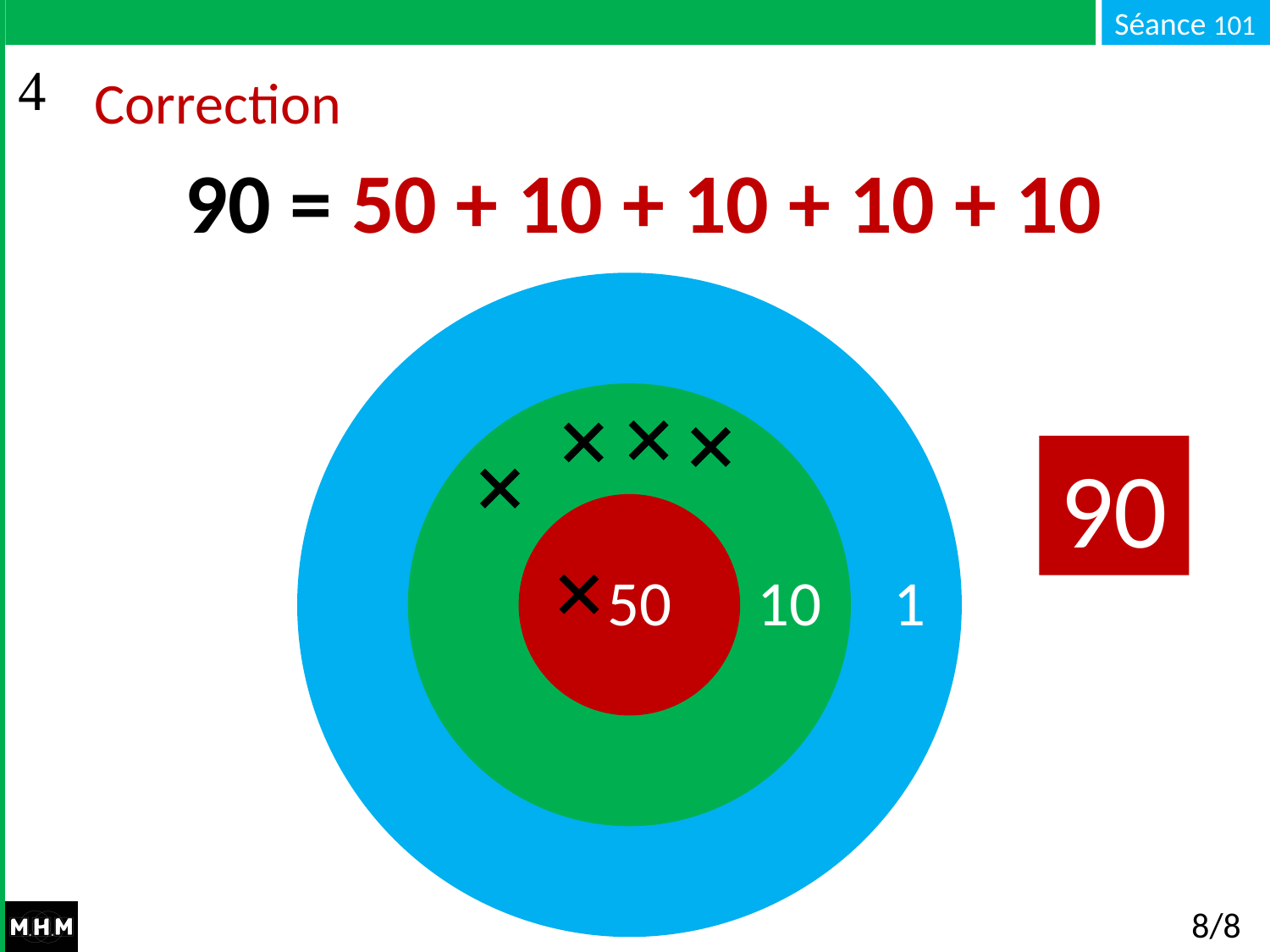

# Correction
90 = 50 + 10 + 10 + 10 + 10

90

50      10     1

8/8